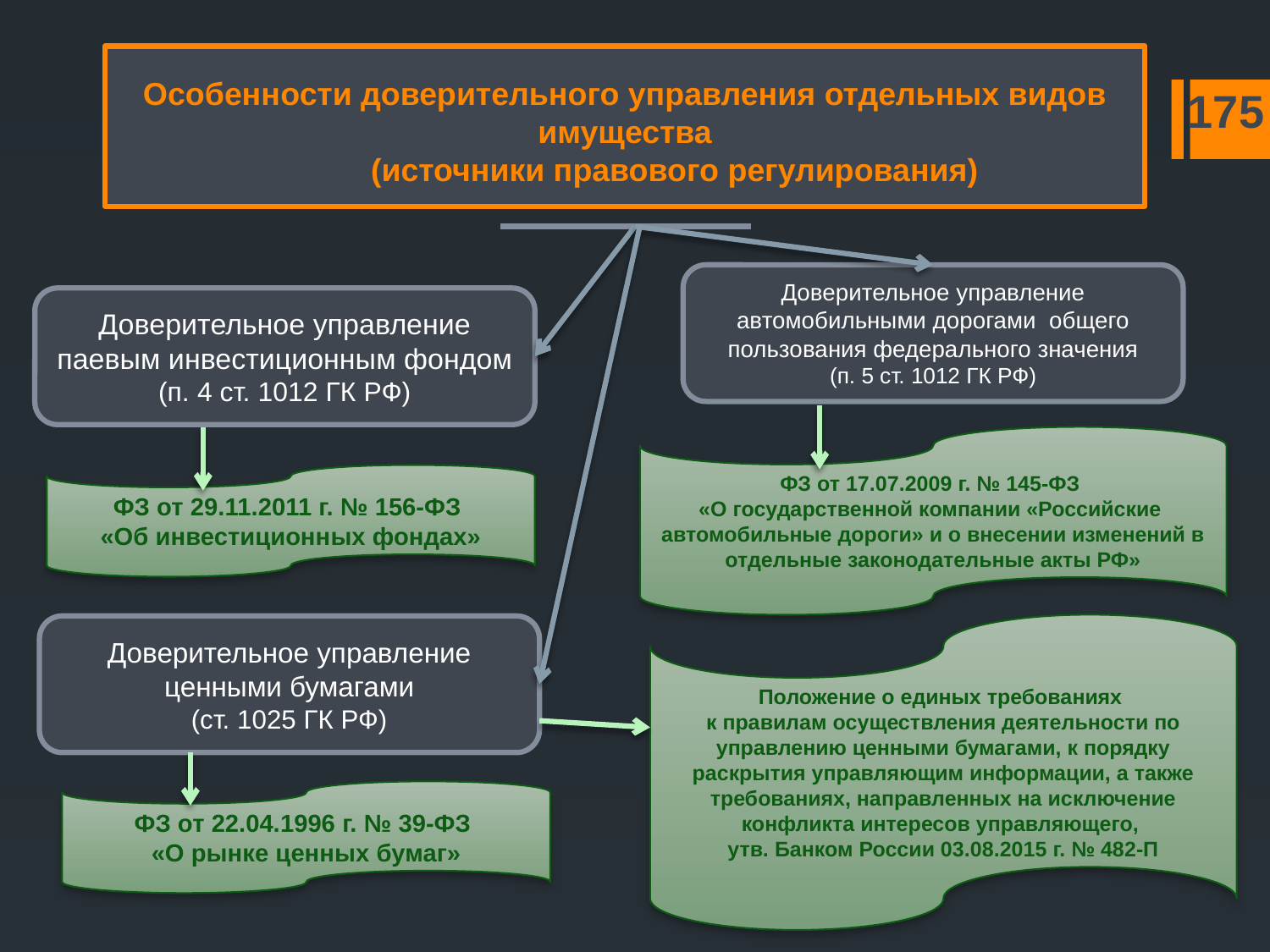

Особенности доверительного управления отдельных видов имущества
(источники правового регулирования)

175
Доверительное управление автомобильными дорогами  общего пользования федерального значения
(п. 5 ст. 1012 ГК РФ)
Доверительное управление паевым инвестиционным фондом
(п. 4 ст. 1012 ГК РФ)
ФЗ от 17.07.2009 г. № 145-ФЗ
«О государственной компании «Российские  автомобильные дороги» и о внесении изменений в отдельные законодательные акты РФ»
ФЗ от 29.11.2011 г. № 156-ФЗ
«Об инвестиционных фондах»
Положение о единых требованиях
к правилам осуществления деятельности по управлению ценными бумагами, к порядку раскрытия управляющим информации, а также требованиях, направленных на исключение конфликта интересов управляющего,
утв. Банком России 03.08.2015 г. № 482-П
Доверительное управление ценными бумагами
(ст. 1025 ГК РФ)
ФЗ от 22.04.1996 г. № 39-ФЗ
«О рынке ценных бумаг»